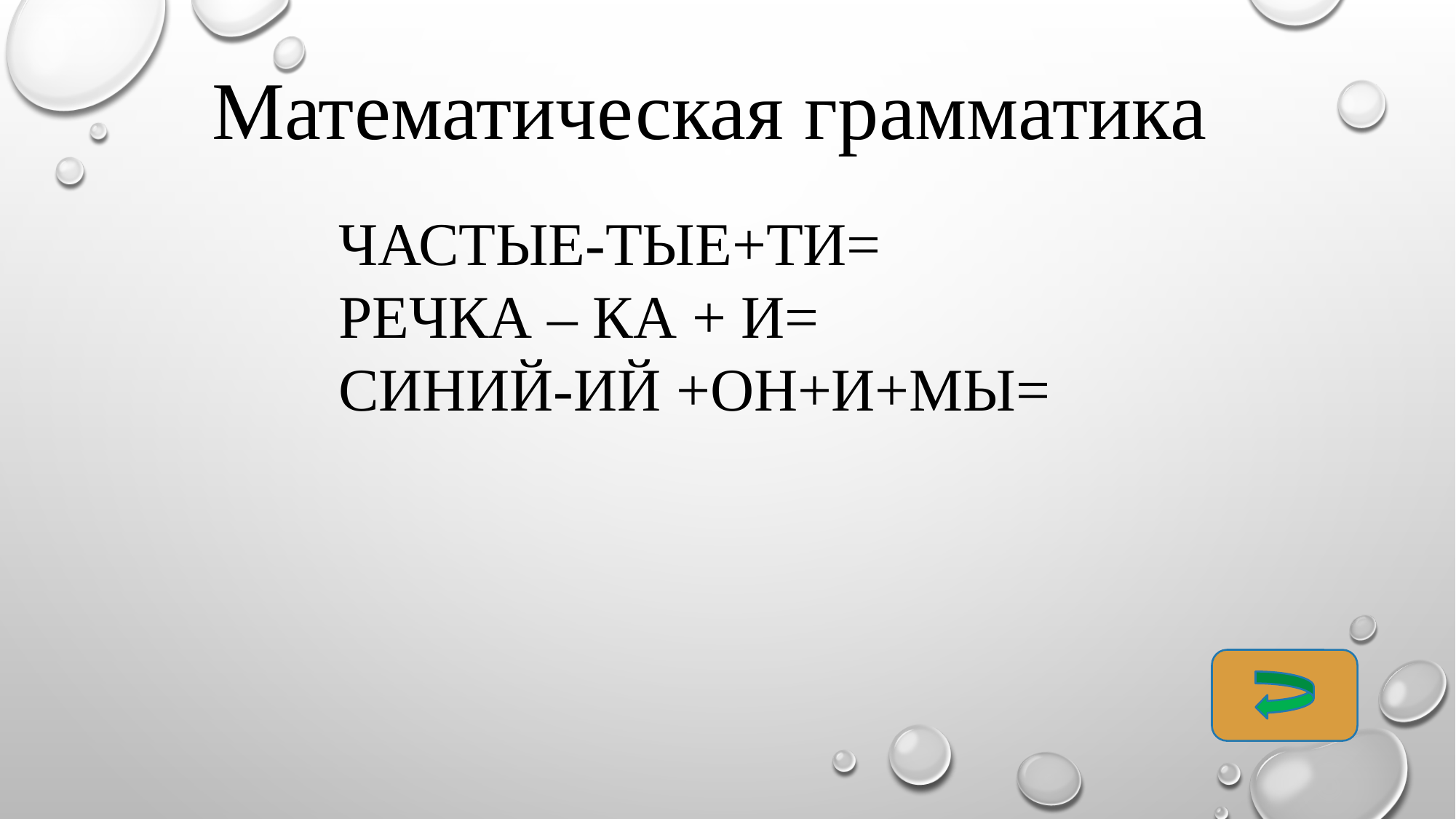

Математическая грамматика
ЧАСТЫЕ-ТЫЕ+ТИ=
РЕЧКА – КА + И=
СИНИЙ-ИЙ +ОН+И+МЫ=